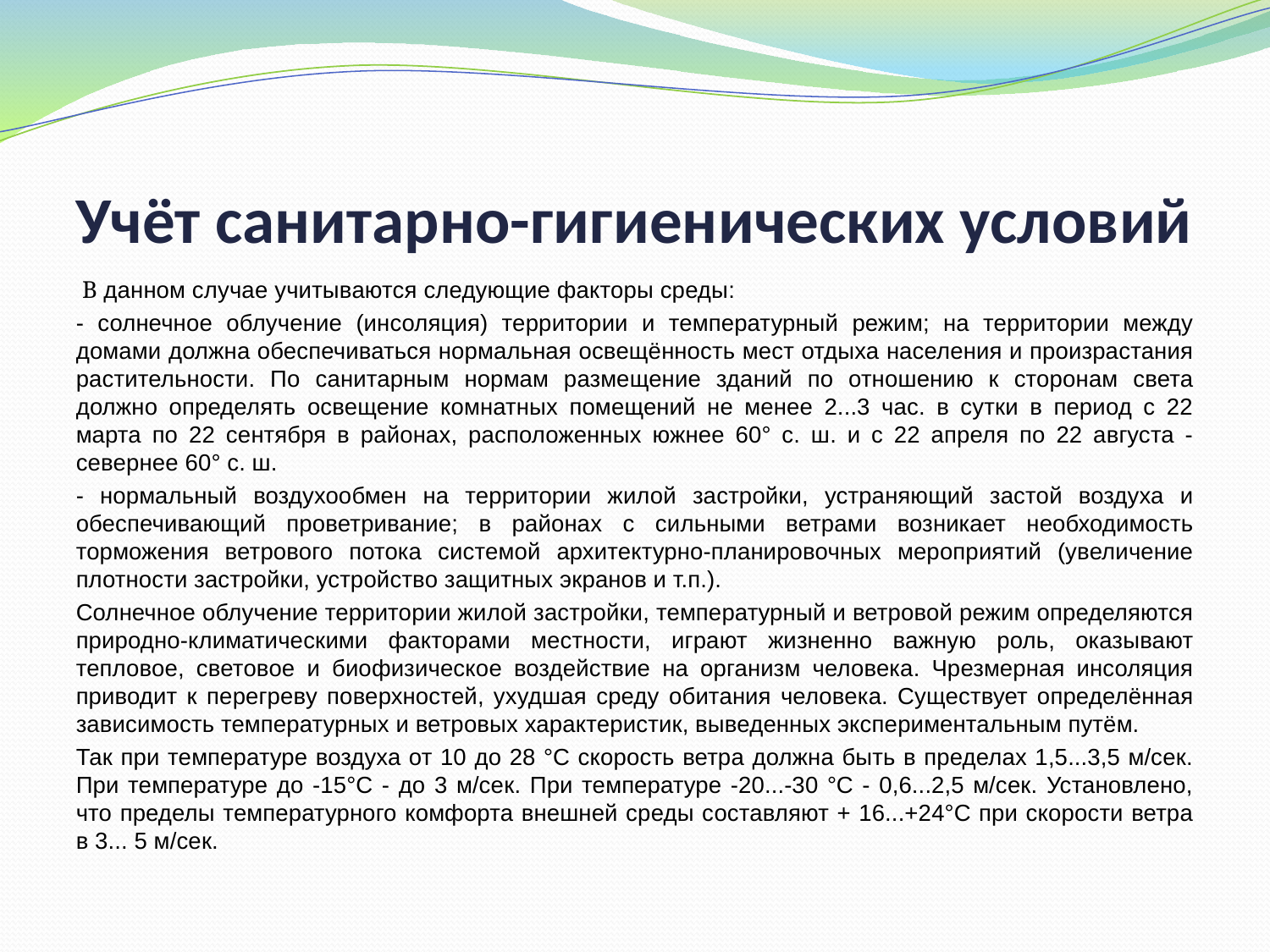

# Учёт санитарно-гигиенических условий
 В данном случае учитываются следующие факторы среды:
- солнечное облучение (инсоляция) территории и температурный режим; на территории между домами должна обеспечиваться нормальная освещённость мест отдыха населения и произрастания растительности. По санитарным нормам размещение зданий по отношению к сторонам света должно определять освещение комнатных помещений не менее 2...3 час. в сутки в период с 22 марта по 22 сентября в районах, расположенных южнее 60° с. ш. и с 22 апреля по 22 августа - севернее 60° с. ш.
- нормальный воздухообмен на территории жилой застройки, устраняющий застой воздуха и обеспечивающий проветривание; в районах с сильными ветрами возникает необходимость торможения ветрового потока системой архитектурно-планировочных мероприятий (увеличение плотности застройки, устройство защитных экранов и т.п.).
Солнечное облучение территории жилой застройки, температурный и ветровой режим определяются природно-климатическими факторами местности, играют жизненно важную роль, оказывают тепловое, световое и биофизическое воздействие на организм человека. Чрезмерная инсоляция приводит к перегреву поверхностей, ухудшая среду обитания человека. Существует определённая зависимость температурных и ветровых характеристик, выведенных экспериментальным путём.
Так при температуре воздуха от 10 до 28 °С скорость ветра должна быть в пределах 1,5...3,5 м/сек. При температуре до -15°С - до 3 м/сек. При температуре -20...-30 °С - 0,6...2,5 м/сек. Установлено, что пределы температурного комфорта внешней среды составляют + 16...+24°С при скорости ветра в 3... 5 м/сек.